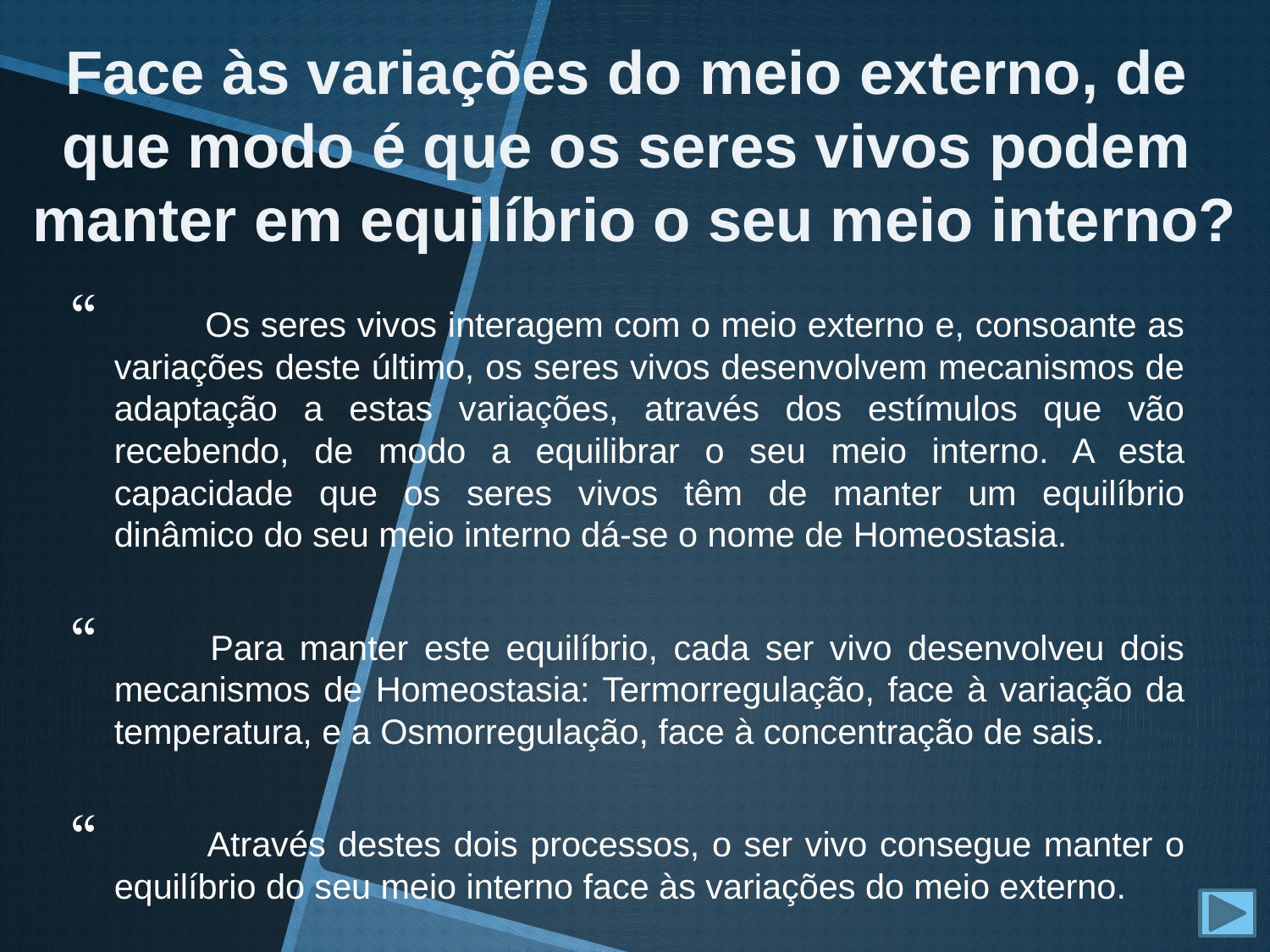

Face às variações do meio externo, de
que modo é que os seres vivos podem  manter em equilíbrio o seu meio interno?
 	Os seres vivos interagem com o meio externo e, consoante as variações deste último, os seres vivos desenvolvem mecanismos de adaptação a estas variações, através dos estímulos que vão recebendo, de modo a equilibrar o seu meio interno. A esta capacidade que os seres vivos têm de manter um equilíbrio dinâmico do seu meio interno dá-se o nome de Homeostasia.

 	Para manter este equilíbrio, cada ser vivo desenvolveu dois mecanismos de Homeostasia: Termorregulação, face à variação da temperatura, e a Osmorregulação, face à concentração de sais.

 	Através destes dois processos, o ser vivo consegue manter o equilíbrio do seu meio interno face às variações do meio externo.